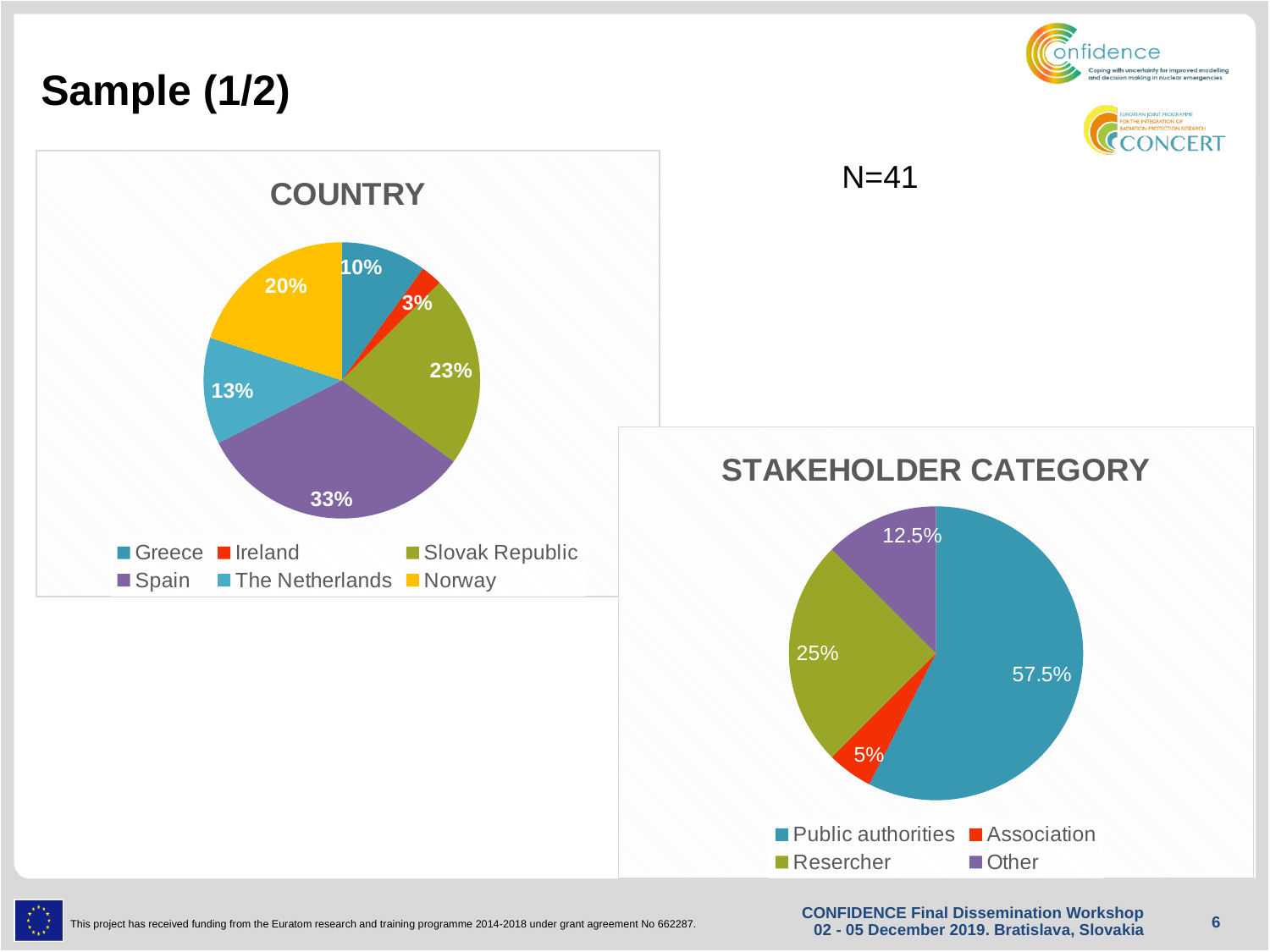

# Sample (1/2)

### Chart: COUNTRY

| Category |  |
|---|---|
| Greece | 10.0 |
| Ireland | 2.5 |
| Slovak Republic | 22.5 |
| Spain | 32.5 |
| The Netherlands | 12.5 |
| Norway | 20.0 |
N=41

### Chart: STAKEHOLDER CATEGORY

| Category |  |
|---|---|
| Public authorities | 57.5 |
| Association | 5.0 |
| Resercher | 25.0 |
| Other | 12.5 |
CONFIDENCE Final Dissemination Workshop  02 - 05 December 2019. Bratislava, Slovakia
6